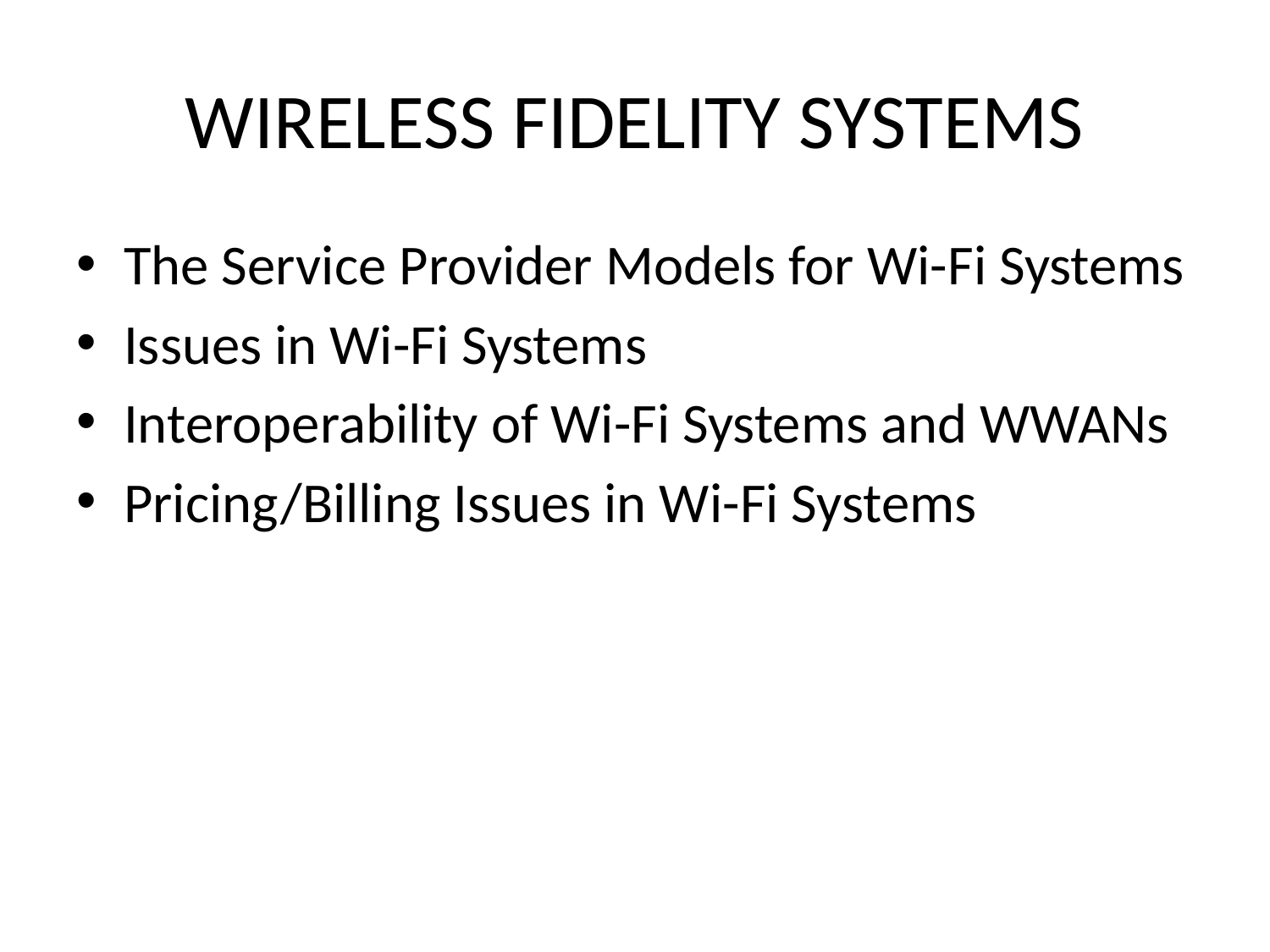

# WIRELESS FIDELITY SYSTEMS
The Service Provider Models for Wi-Fi Systems
Issues in Wi-Fi Systems
Interoperability of Wi-Fi Systems and WWANs
Pricing/Billing Issues in Wi-Fi Systems